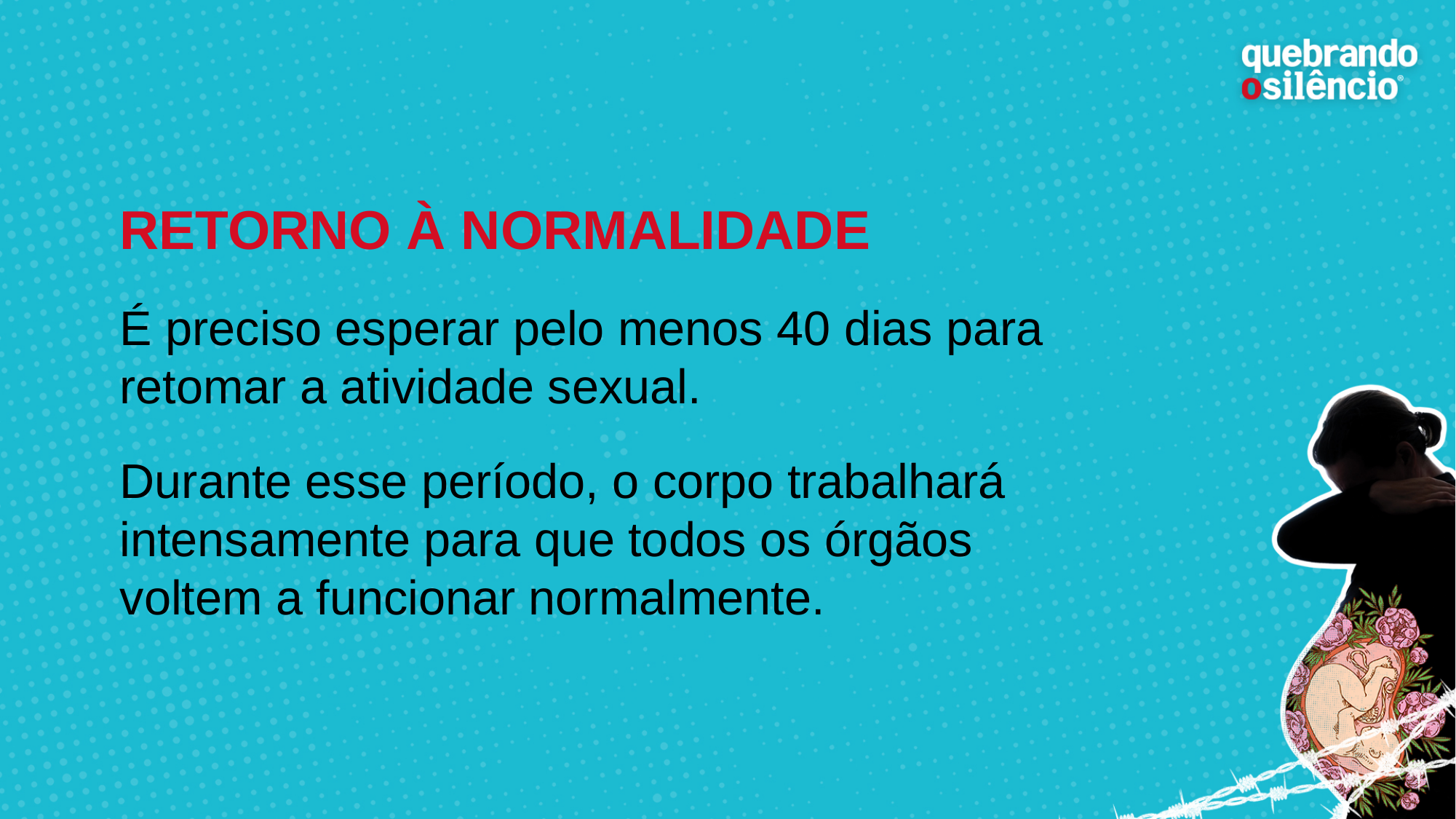

RETORNO À NORMALIDADE
É preciso esperar pelo menos 40 dias para retomar a atividade sexual.
Durante esse período, o corpo trabalhará intensamente para que todos os órgãos voltem a funcionar normalmente.